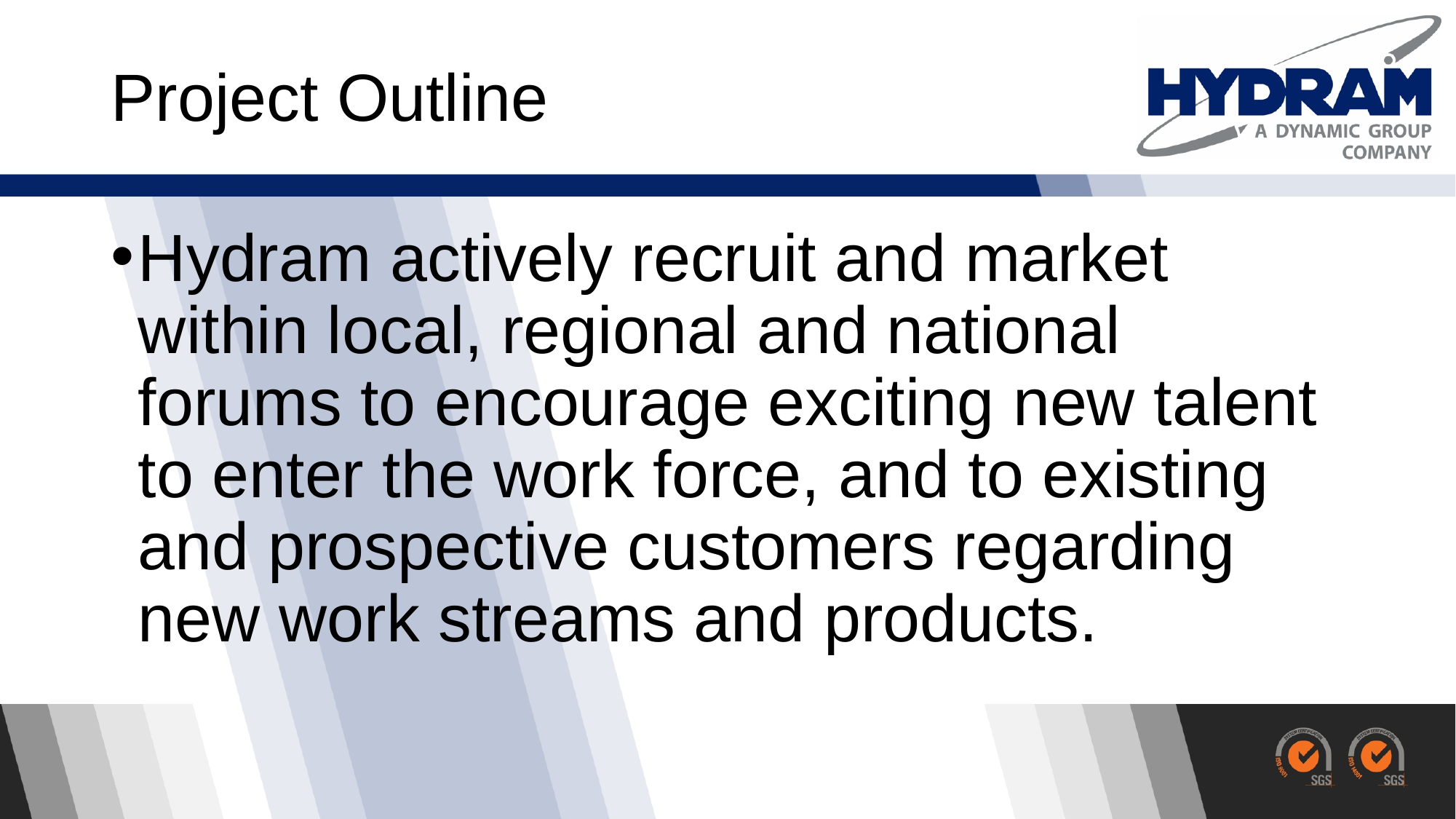

# Project Outline
Hydram actively recruit and market within local, regional and national forums to encourage exciting new talent to enter the work force, and to existing and prospective customers regarding new work streams and products.